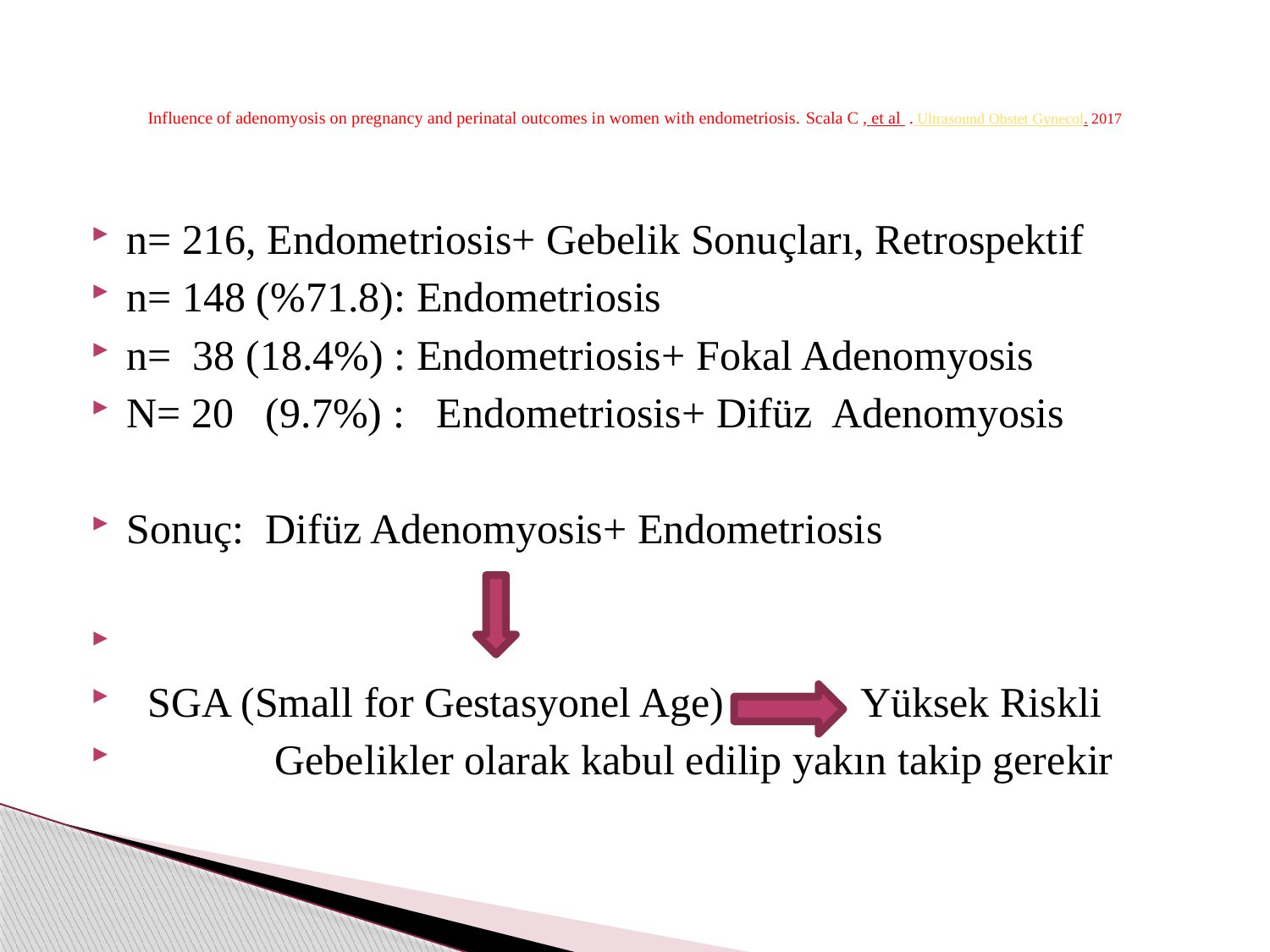

# Influence of adenomyosis on pregnancy and perinatal outcomes in women with endometriosis. Scala C , et al  . Ultrasound Obstet Gynecol. 2017
n= 216, Endometriosis+ Gebelik Sonuçları, Retrospektif
n= 148 (%71.8): Endometriosis
n=  38 (18.4%) : Endometriosis+ Fokal Adenomyosis
N= 20   (9.7%) :   Endometriosis+ Difüz  Adenomyosis

Sonuç:  Difüz Adenomyosis+ Endometriosis

  SGA (Small for Gestasyonel Age)             Yüksek Riskli
              Gebelikler olarak kabul edilip yakın takip gerekir